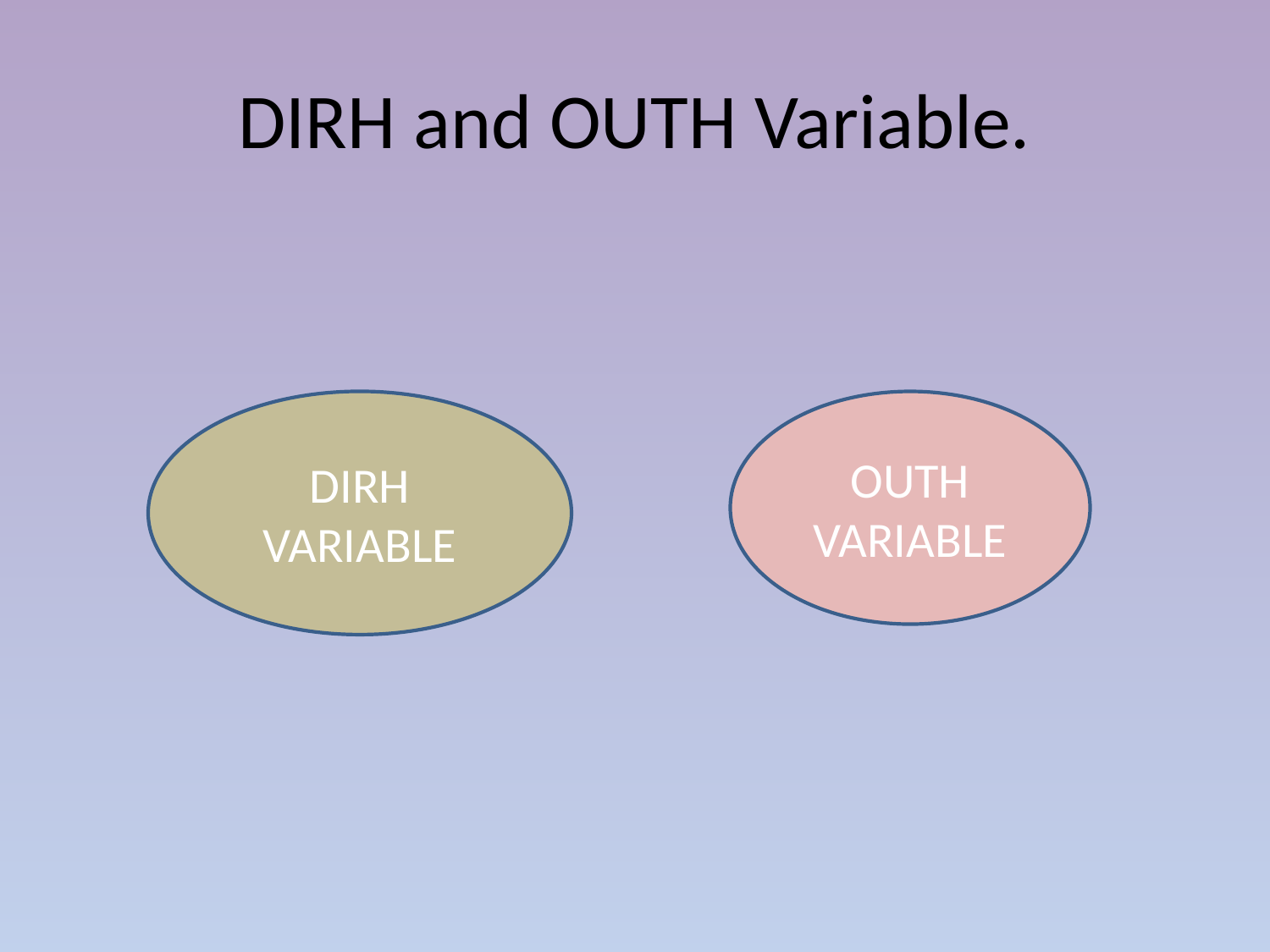

# DIRH and OUTH Variable.

DIRH VARIABLE
OUTH VARIABLE